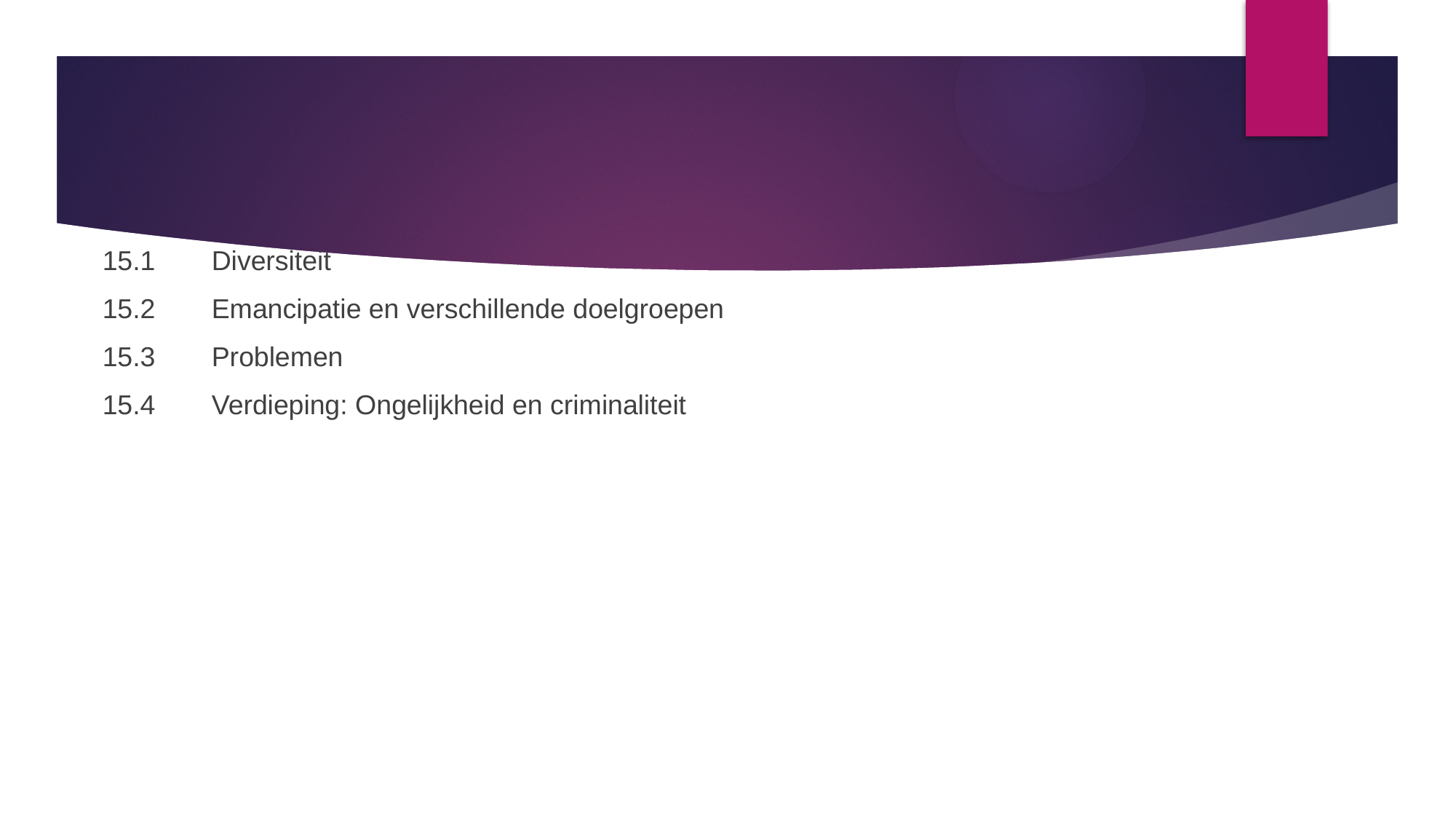

15.1	Diversiteit
15.2	Emancipatie en verschillende doelgroepen
15.3	Problemen
15.4	Verdieping: Ongelijkheid en criminaliteit